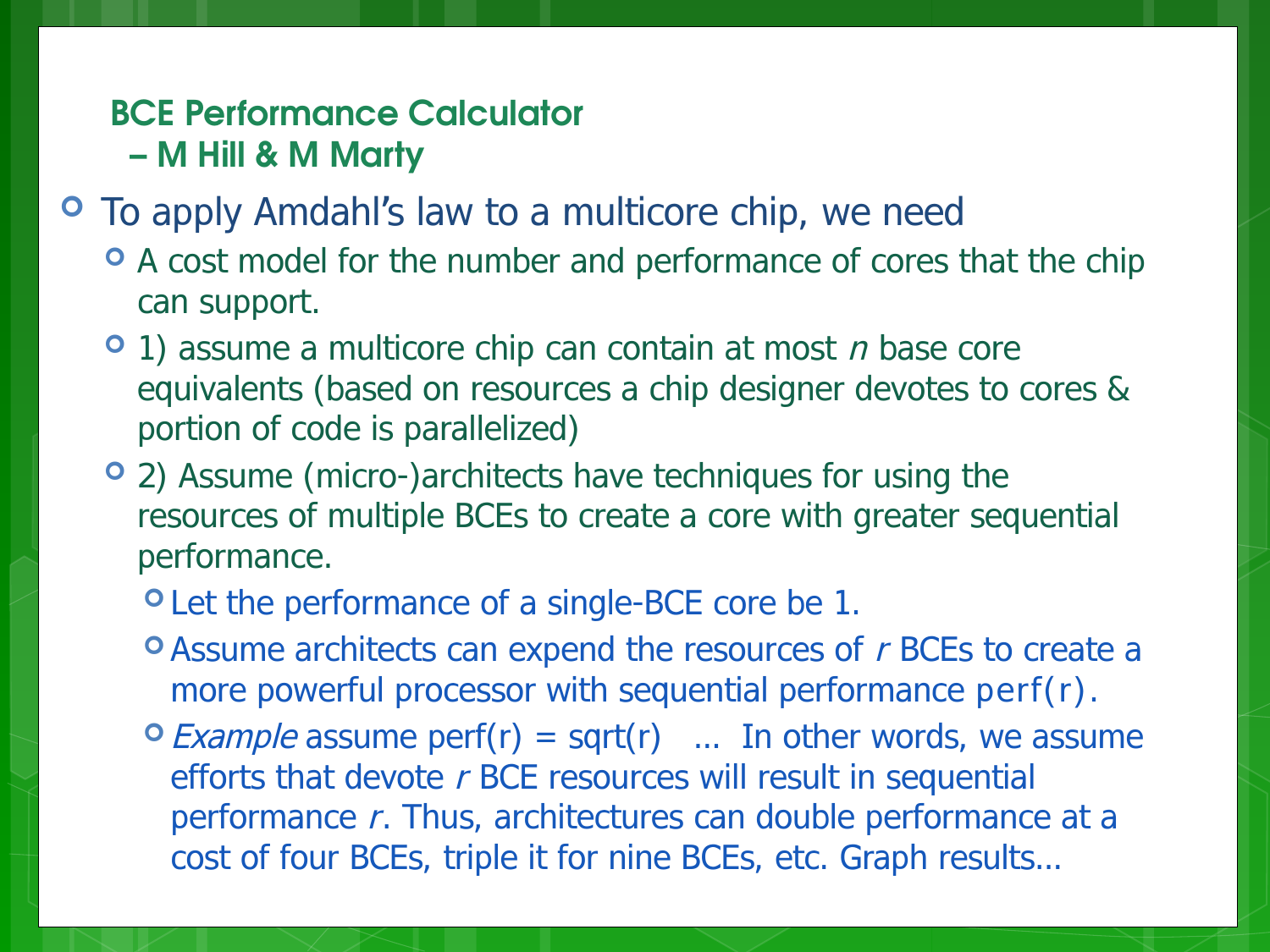

# BCE Performance Calculator – M Hill & M Marty
To apply Amdahl’s law to a multicore chip, we need
A cost model for the number and performance of cores that the chip can support.
1) assume a multicore chip can contain at most n base core equivalents (based on resources a chip designer devotes to cores & portion of code is parallelized)
2) Assume (micro-)architects have techniques for using the resources of multiple BCEs to create a core with greater sequential performance.
Let the performance of a single-BCE core be 1.
Assume architects can expend the resources of r BCEs to create a more powerful processor with sequential performance perf(r).
Example assume perf(r) = sqrt(r)   …  In other words, we assume efforts that devote r BCE resources will result in sequential performance r. Thus, architectures can double performance at a cost of four BCEs, triple it for nine BCEs, etc. Graph results…